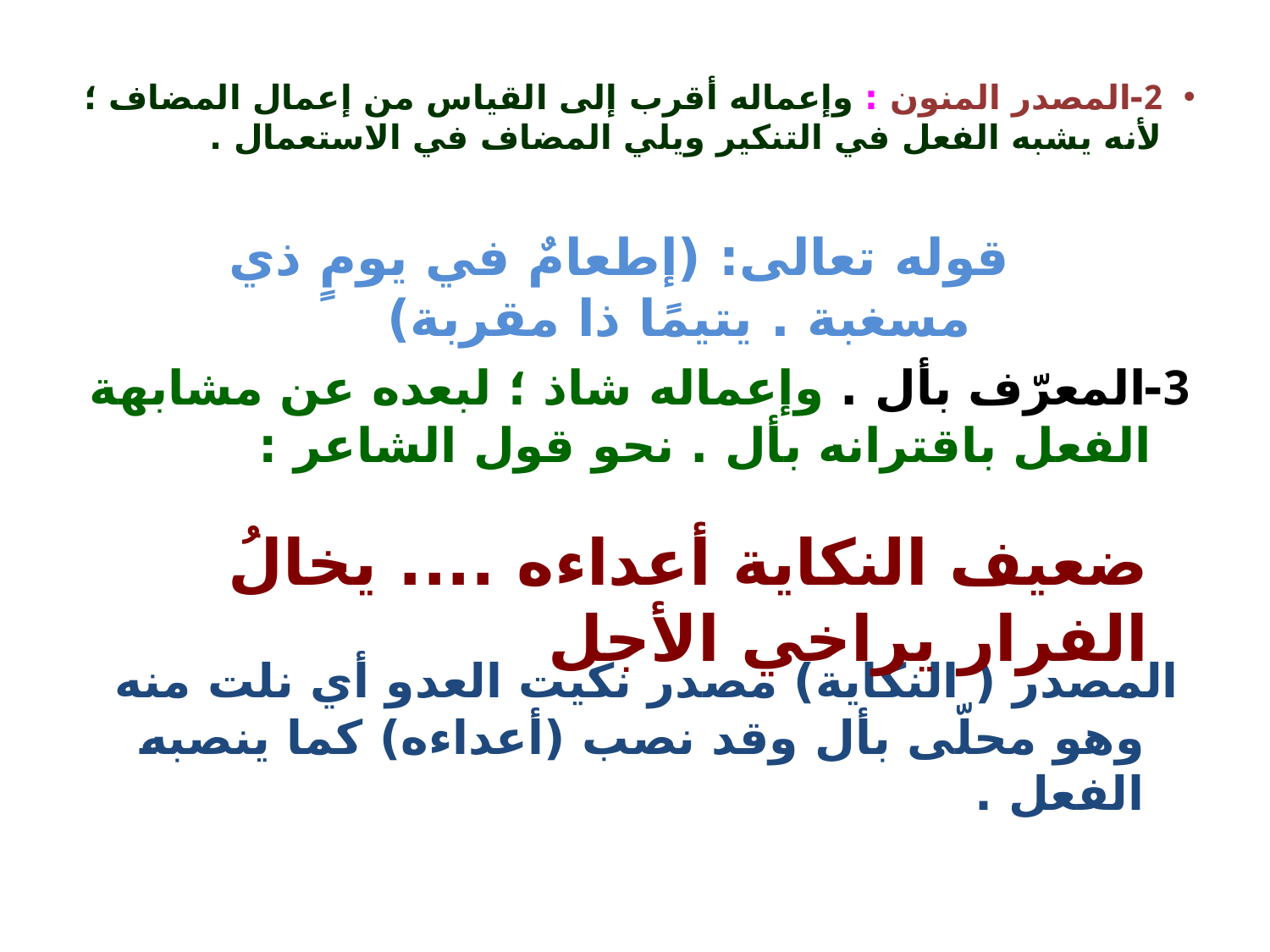

2-المصدر المنون : وإعماله أقرب إلى القياس من إعمال المضاف ؛ لأنه يشبه الفعل في التنكير ويلي المضاف في الاستعمال .
قوله تعالى: (إطعامٌ في يومٍ ذي مسغبة . يتيمًا ذا مقربة)
3-المعرّف بأل . وإعماله شاذ ؛ لبعده عن مشابهة الفعل باقترانه بأل . نحو قول الشاعر :
ضعيف النكاية أعداءه .... يخالُ الفرار يراخي الأجل
المصدر ( النكاية) مصدر نكيت العدو أي نلت منه
وهو محلّى بأل وقد نصب (أعداءه) كما ينصبه الفعل .